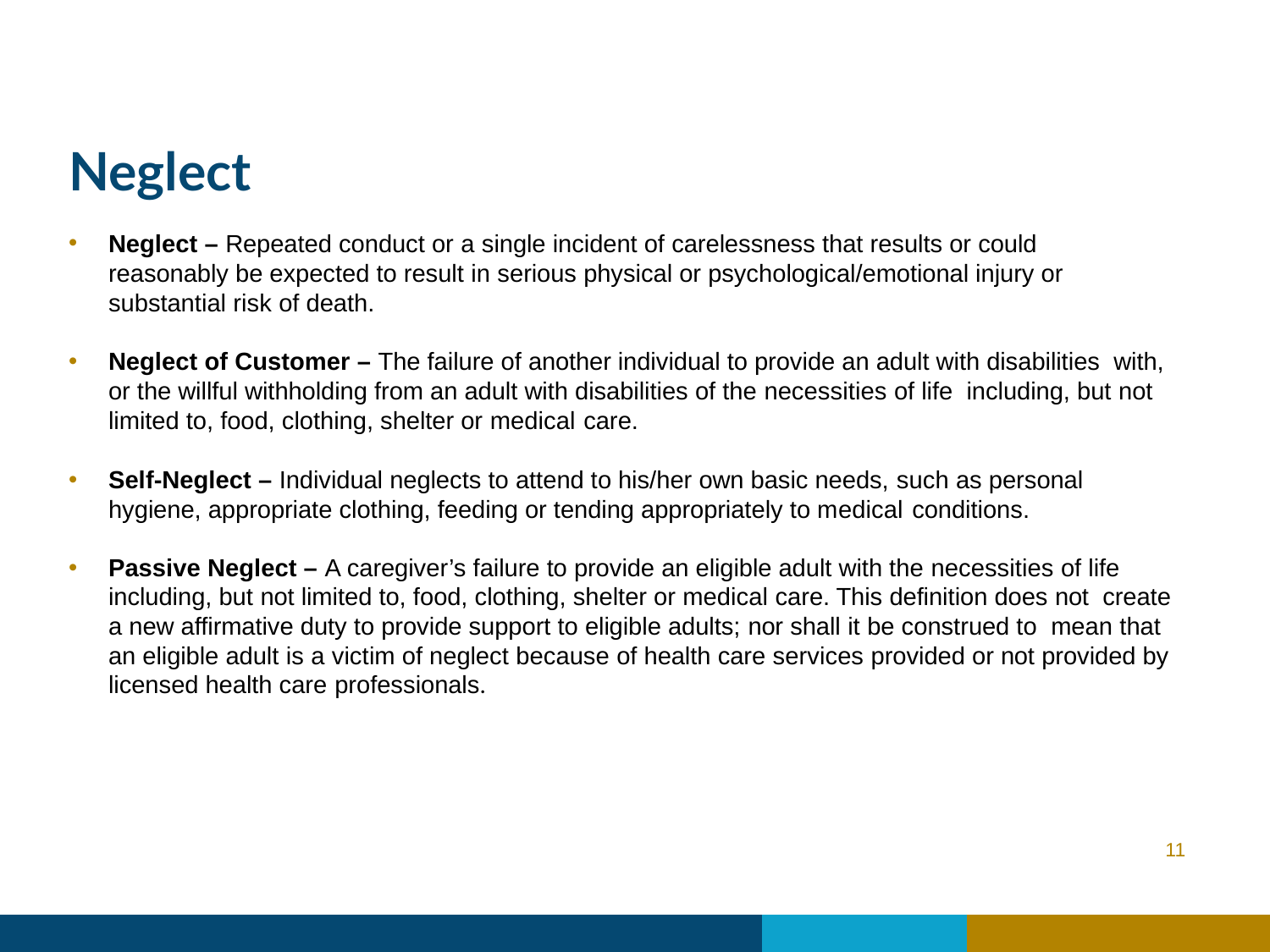

# Neglect
Neglect – Repeated conduct or a single incident of carelessness that results or could  reasonably be expected to result in serious physical or psychological/emotional injury or substantial risk of death.
Neglect of Customer – The failure of another individual to provide an adult with disabilities  with, or the willful withholding from an adult with disabilities of the necessities of life  including, but not limited to, food, clothing, shelter or medical care.
Self-Neglect – Individual neglects to attend to his/her own basic needs, such as personal  hygiene, appropriate clothing, feeding or tending appropriately to medical conditions.
Passive Neglect – A caregiver’s failure to provide an eligible adult with the necessities of life  including, but not limited to, food, clothing, shelter or medical care. This definition does not  create a new affirmative duty to provide support to eligible adults; nor shall it be construed to  mean that an eligible adult is a victim of neglect because of health care services provided or not provided by licensed health care professionals.
11